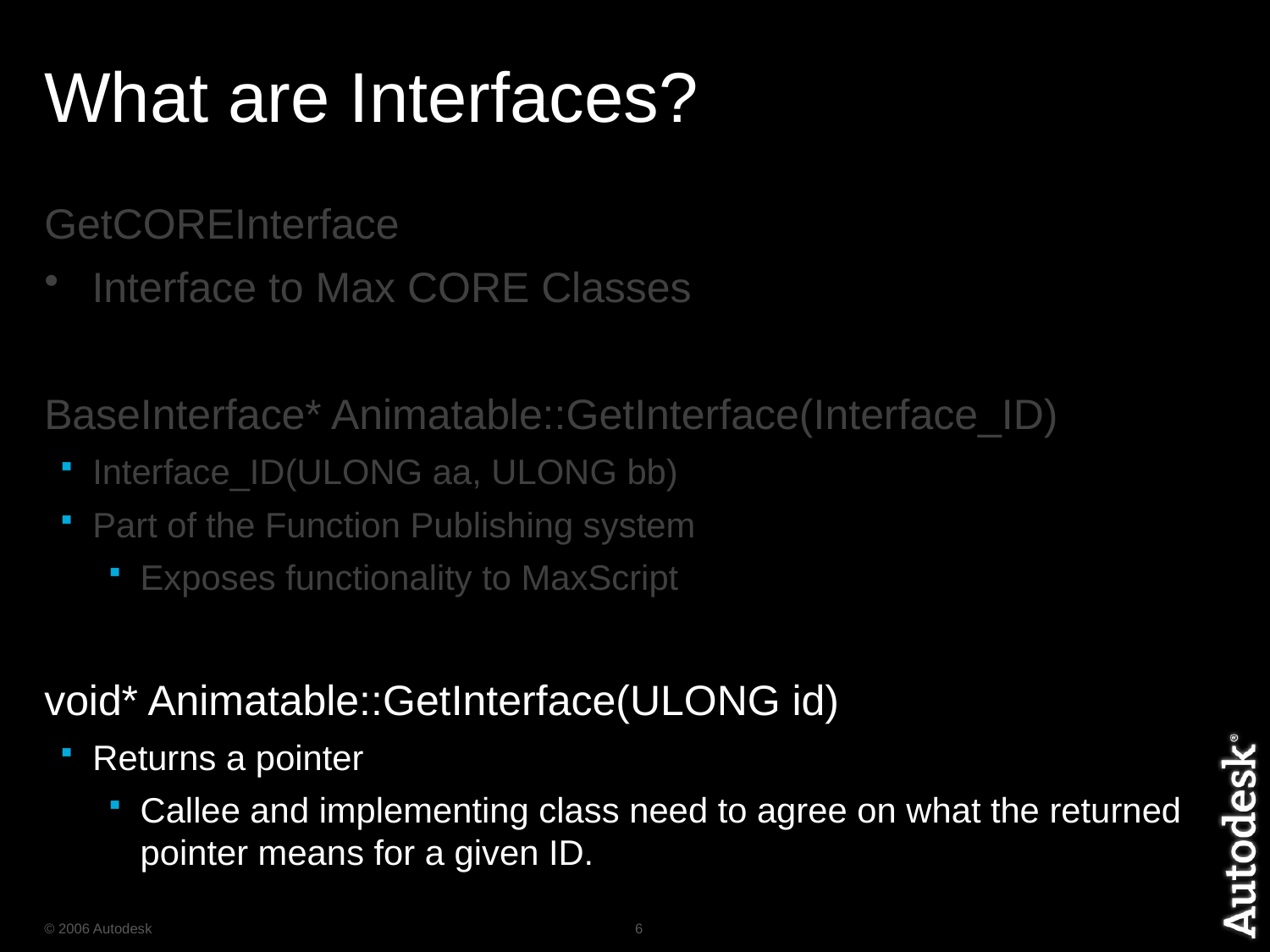

# What are Interfaces?
GetCOREInterface
Interface to Max CORE Classes

BaseInterface* Animatable::GetInterface(Interface_ID)
Interface_ID(ULONG aa, ULONG bb)
Part of the Function Publishing system
Exposes functionality to MaxScript

void* Animatable::GetInterface(ULONG id)
Returns a pointer
Callee and implementing class need to agree on what the returned pointer means for a given ID.